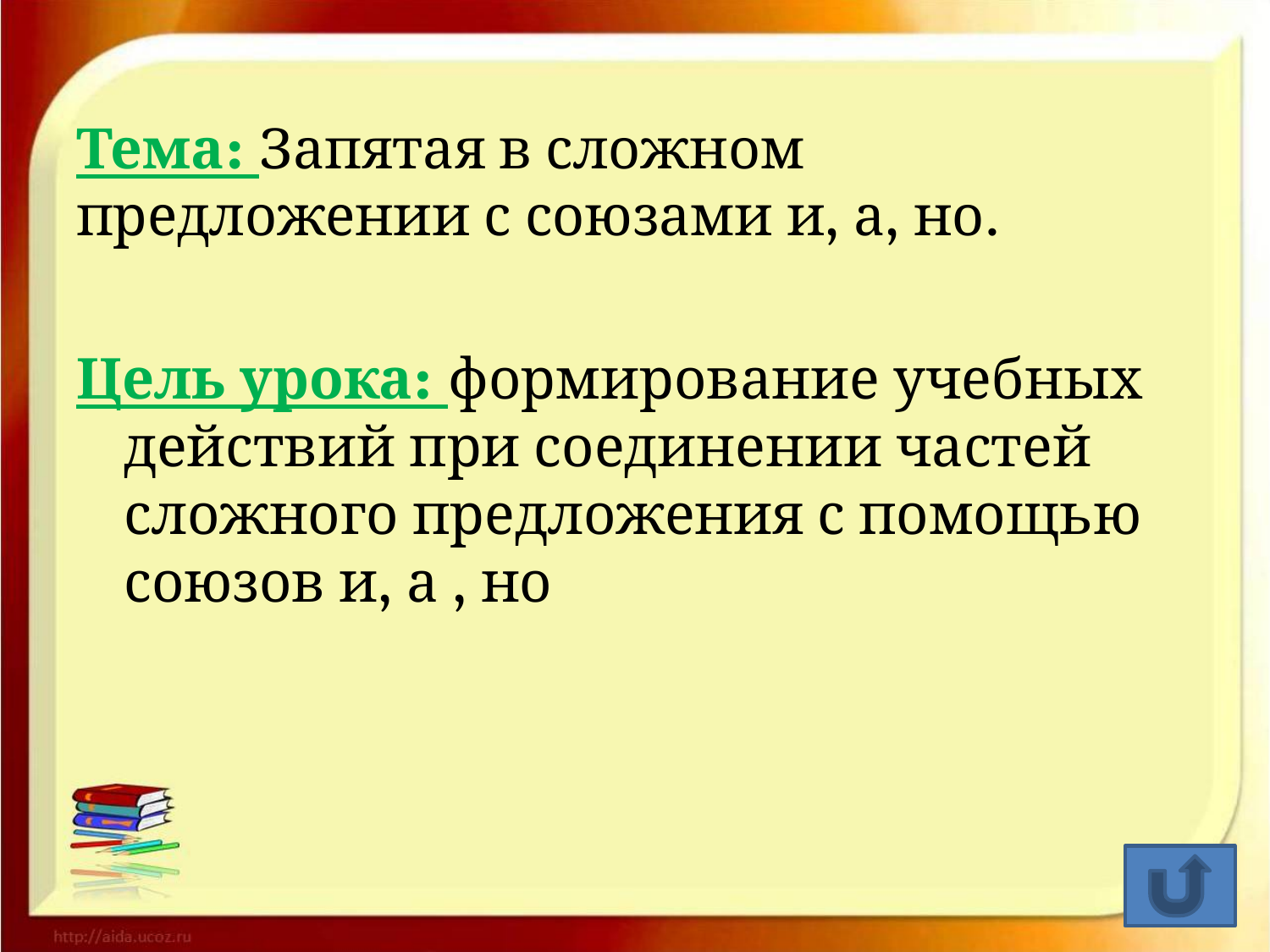

# Тема: Запятая в сложном предложении с союзами и, а, но.
Цель урока: формирование учебных действий при соединении частей сложного предложения с помощью союзов и, а , но